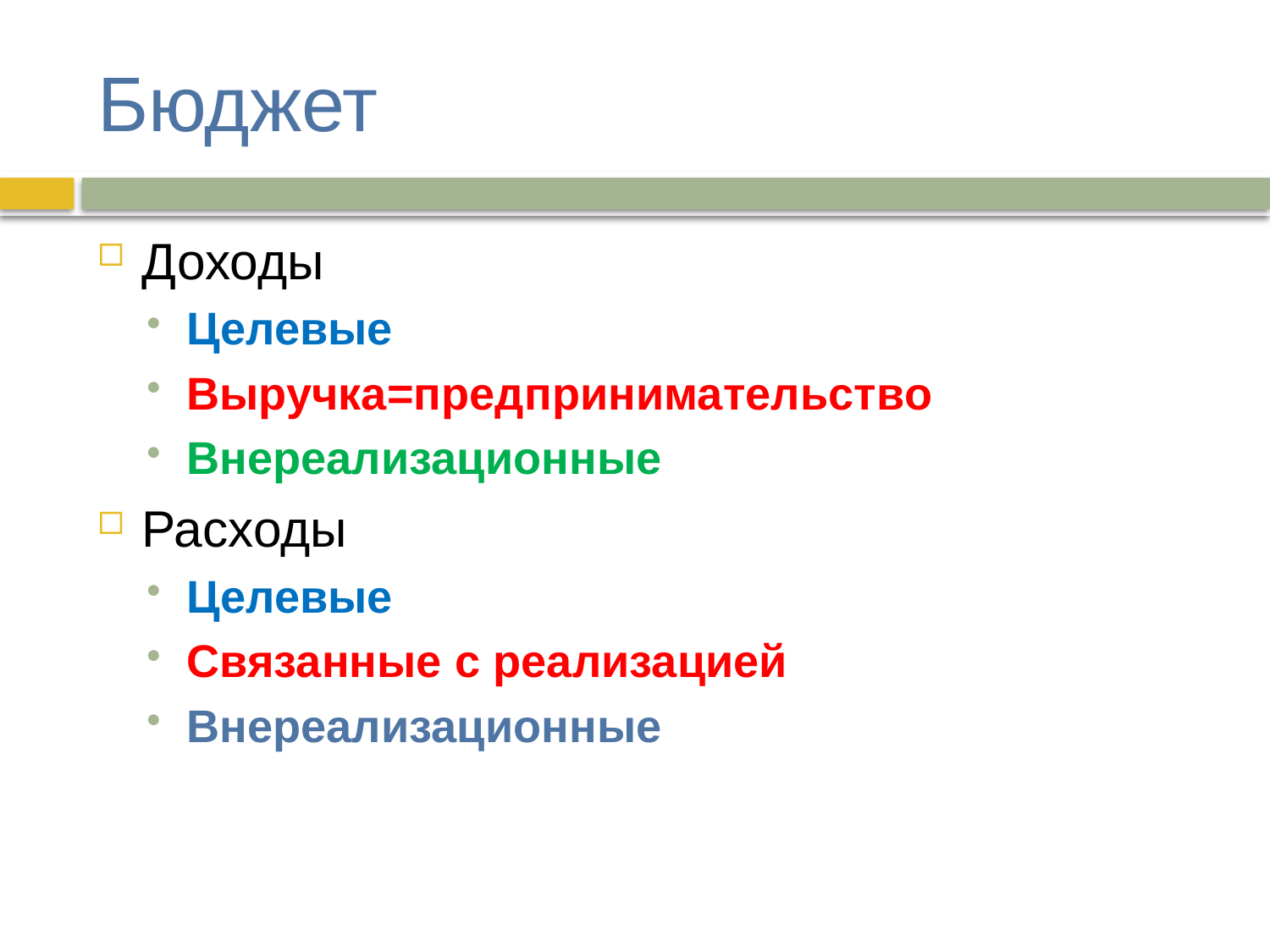

# Бюджет
Доходы
Целевые
Выручка=предпринимательство
Внереализационные
Расходы
Целевые
Связанные с реализацией
Внереализационные